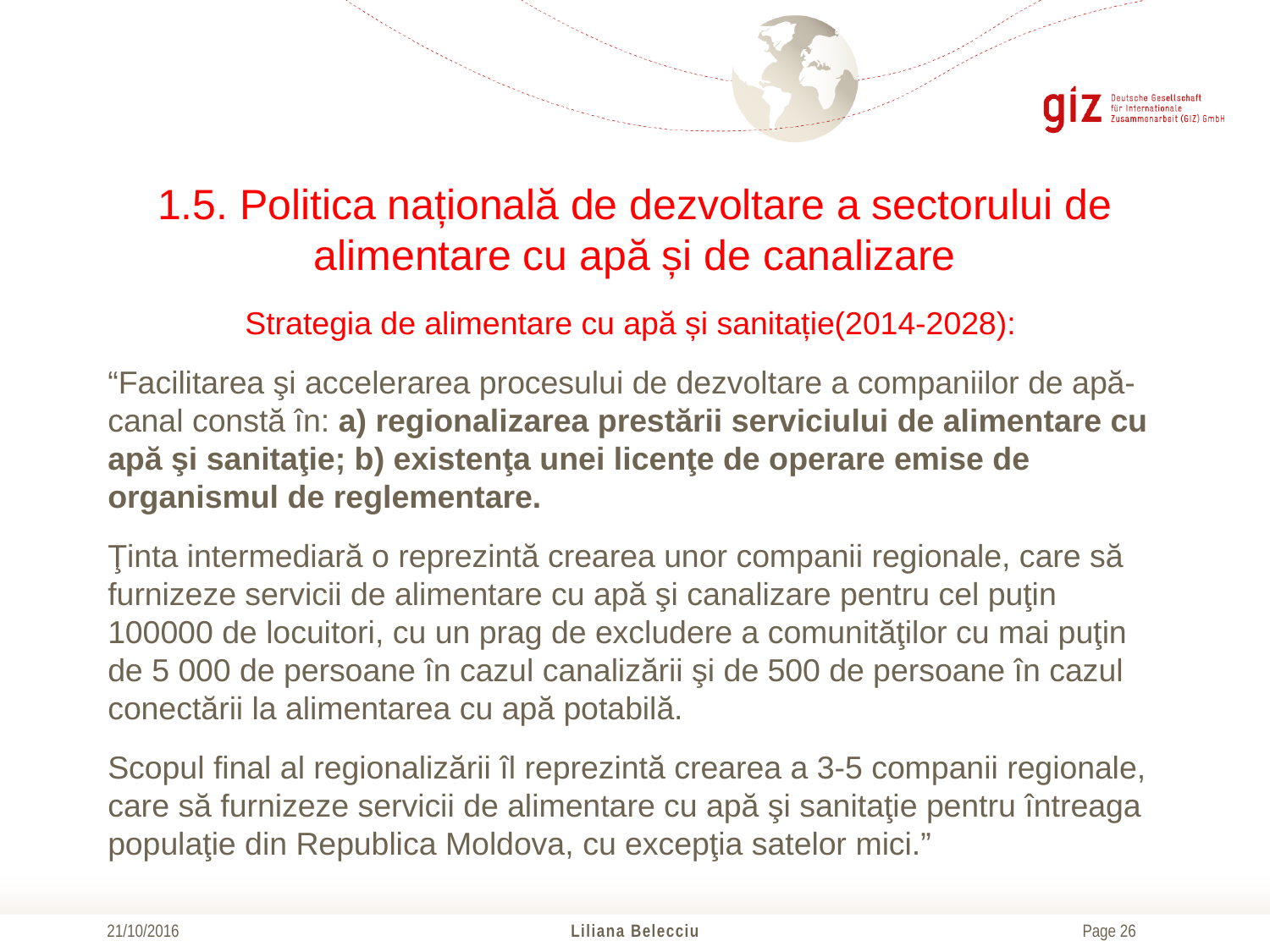

# 1.5. Politica națională de dezvoltare a sectorului de alimentare cu apă și de canalizare
Strategia de alimentare cu apă și sanitație(2014-2028):
“Facilitarea şi accelerarea procesului de dezvoltare a companiilor de apă-canal constă în: a) regionalizarea prestării serviciului de alimentare cu apă şi sanitaţie; b) existenţa unei licenţe de operare emise de organismul de reglementare.
Ţinta intermediară o reprezintă crearea unor companii regionale, care să furnizeze servicii de alimentare cu apă şi canalizare pentru cel puţin 100000 de locuitori, cu un prag de excludere a comunităţilor cu mai puţin de 5 000 de persoane în cazul canalizării şi de 500 de persoane în cazul conectării la alimentarea cu apă potabilă.
Scopul final al regionalizării îl reprezintă crearea a 3-5 companii regionale, care să furnizeze servicii de alimentare cu apă şi sanitaţie pentru întreaga populaţie din Republica Moldova, cu excepţia satelor mici.”

21/10/2016
Liliana Belecciu